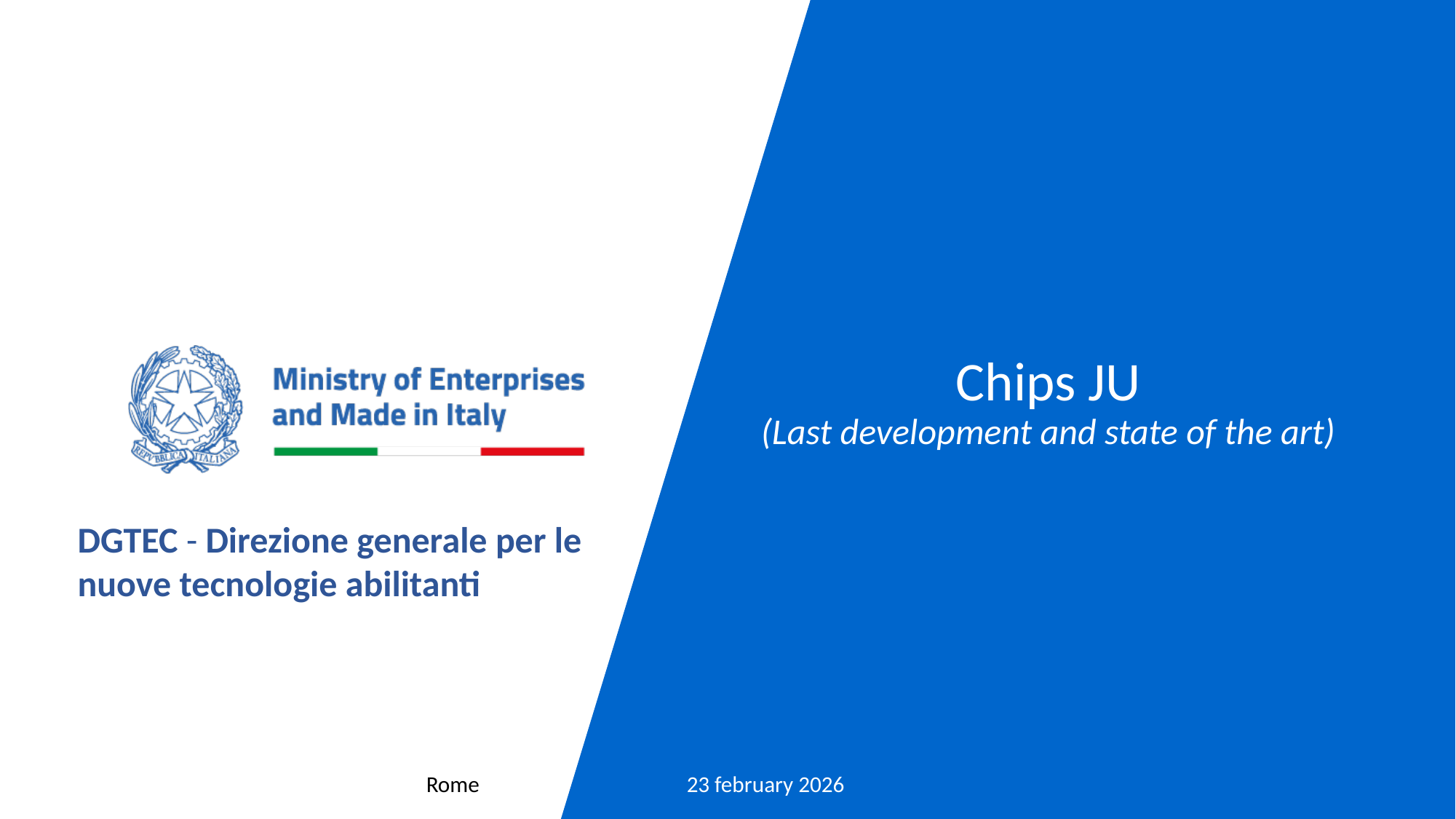

# Chips JU (Last development and state of the art)
DGTEC - Direzione generale per le nuove tecnologie abilitanti

Rome
23 february 2026